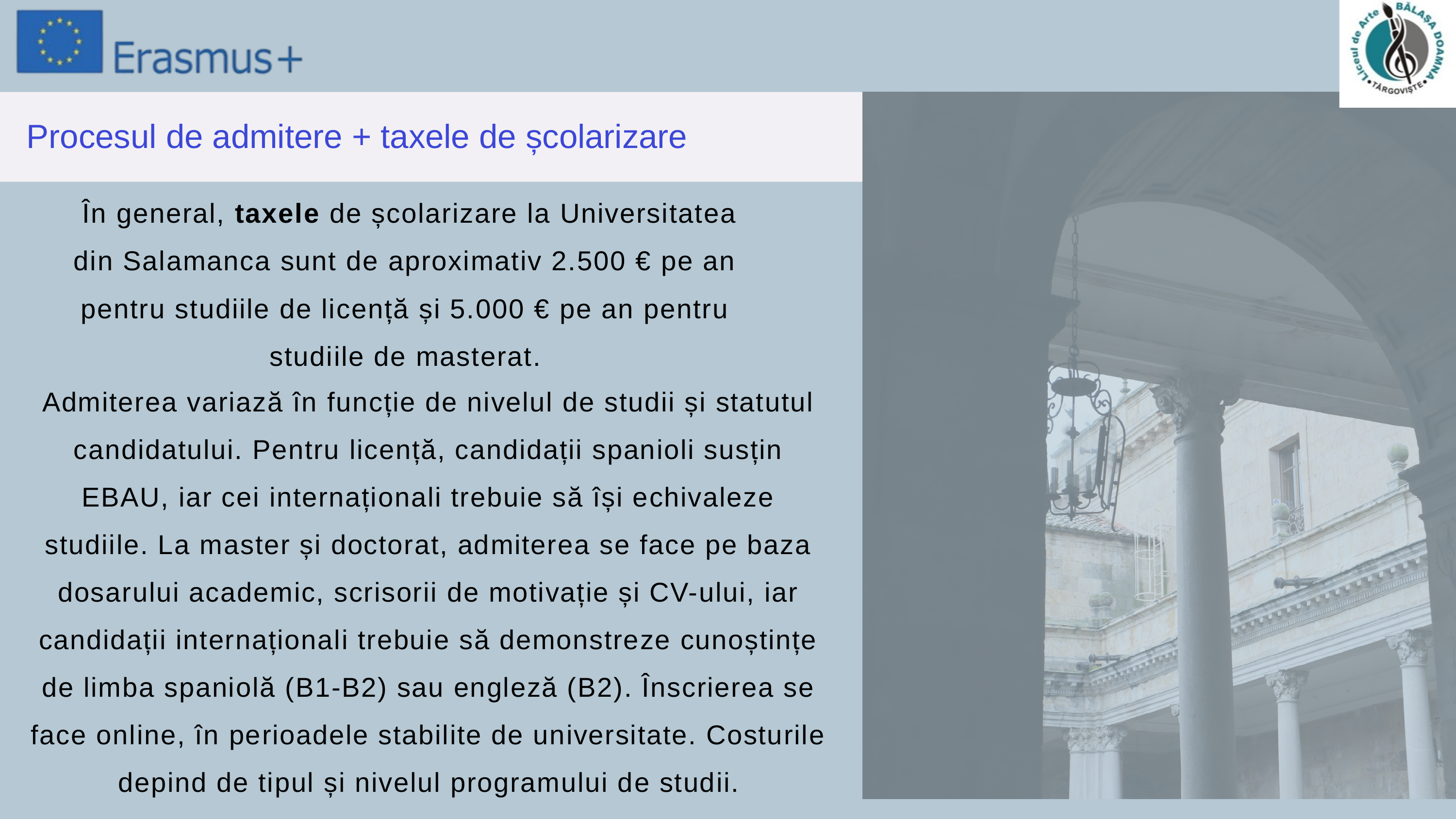

Procesul de admitere + taxele de școlarizare

 În general, taxele de școlarizare la Universitatea din Salamanca sunt de aproximativ 2.500 € pe an pentru studiile de licență și 5.000 € pe an pentru studiile de masterat.

Admiterea variază în funcție de nivelul de studii și statutul candidatului. Pentru licență, candidații spanioli susțin EBAU, iar cei internaționali trebuie să își echivaleze studiile. La master și doctorat, admiterea se face pe baza dosarului academic, scrisorii de motivație și CV-ului, iar candidații internaționali trebuie să demonstreze cunoștințe de limba spaniolă (B1-B2) sau engleză (B2). Înscrierea se face online, în perioadele stabilite de universitate. Costurile depind de tipul și nivelul programului de studii.